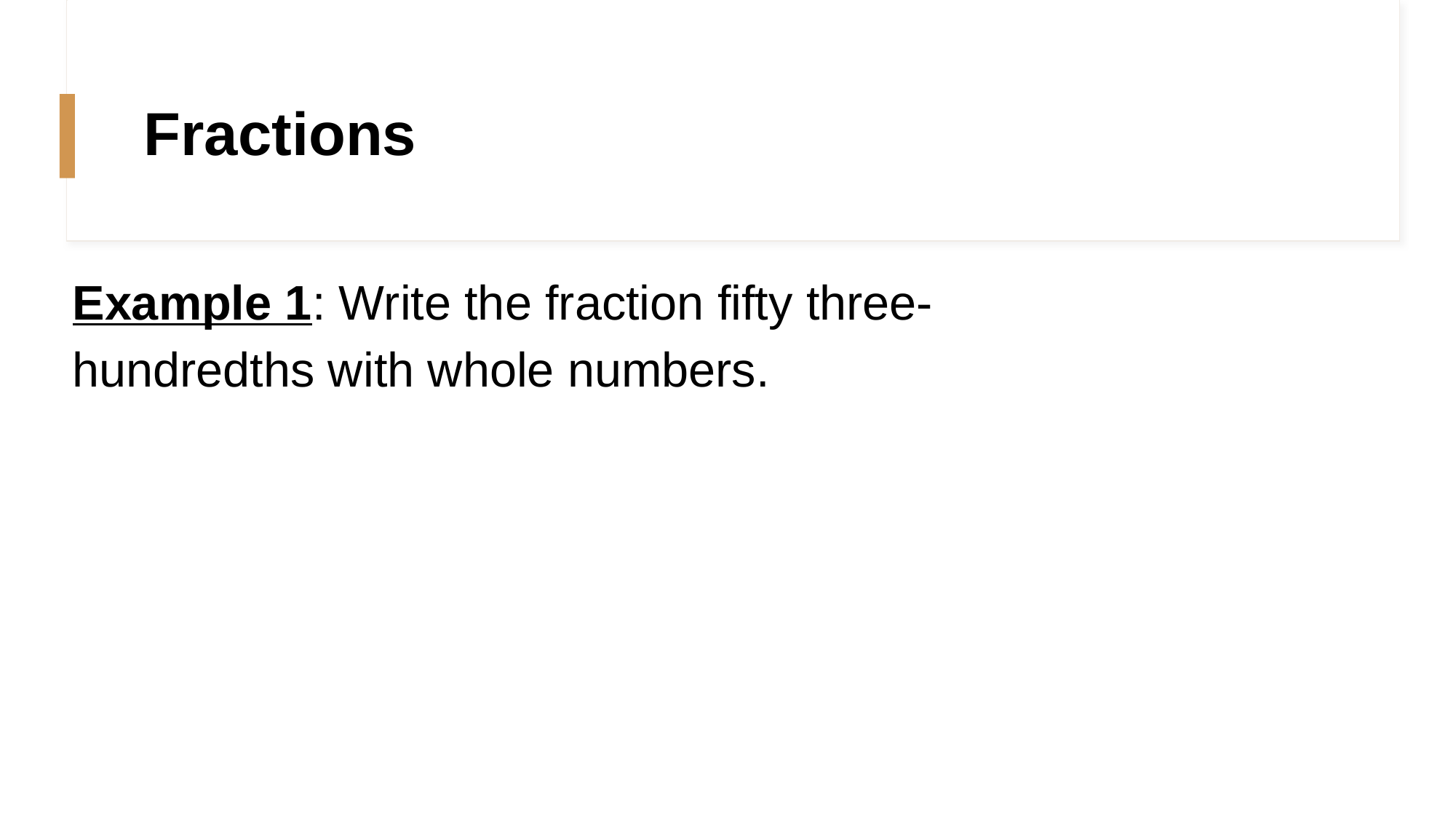

# Fractions
Example 1: Write the fraction fifty three-hundredths with whole numbers.